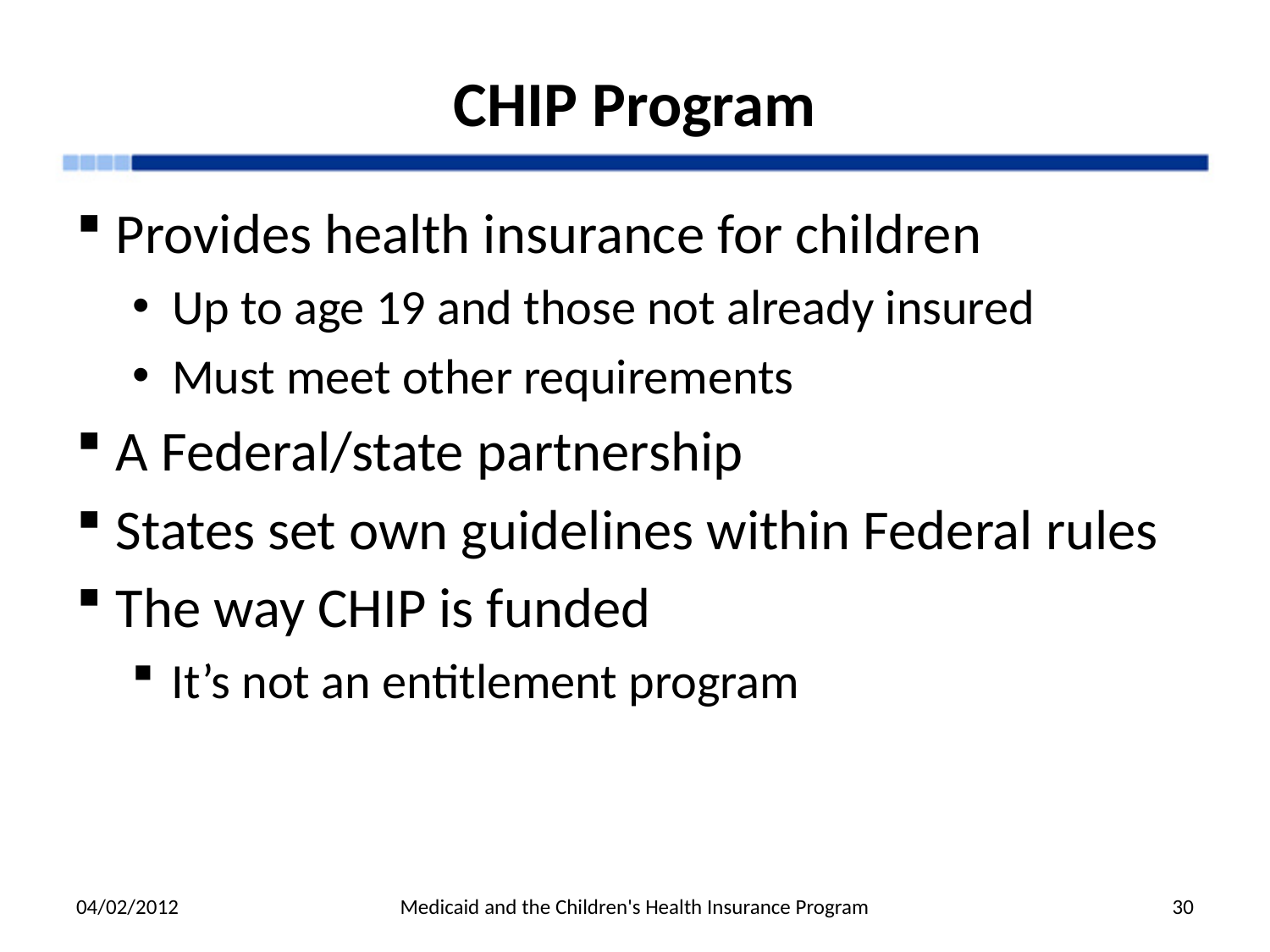

# CHIP Program
Provides health insurance for children
Up to age 19 and those not already insured
Must meet other requirements
A Federal/state partnership
States set own guidelines within Federal rules
The way CHIP is funded
It’s not an entitlement program

04/02/2012
Medicaid and the Children's Health Insurance Program
30